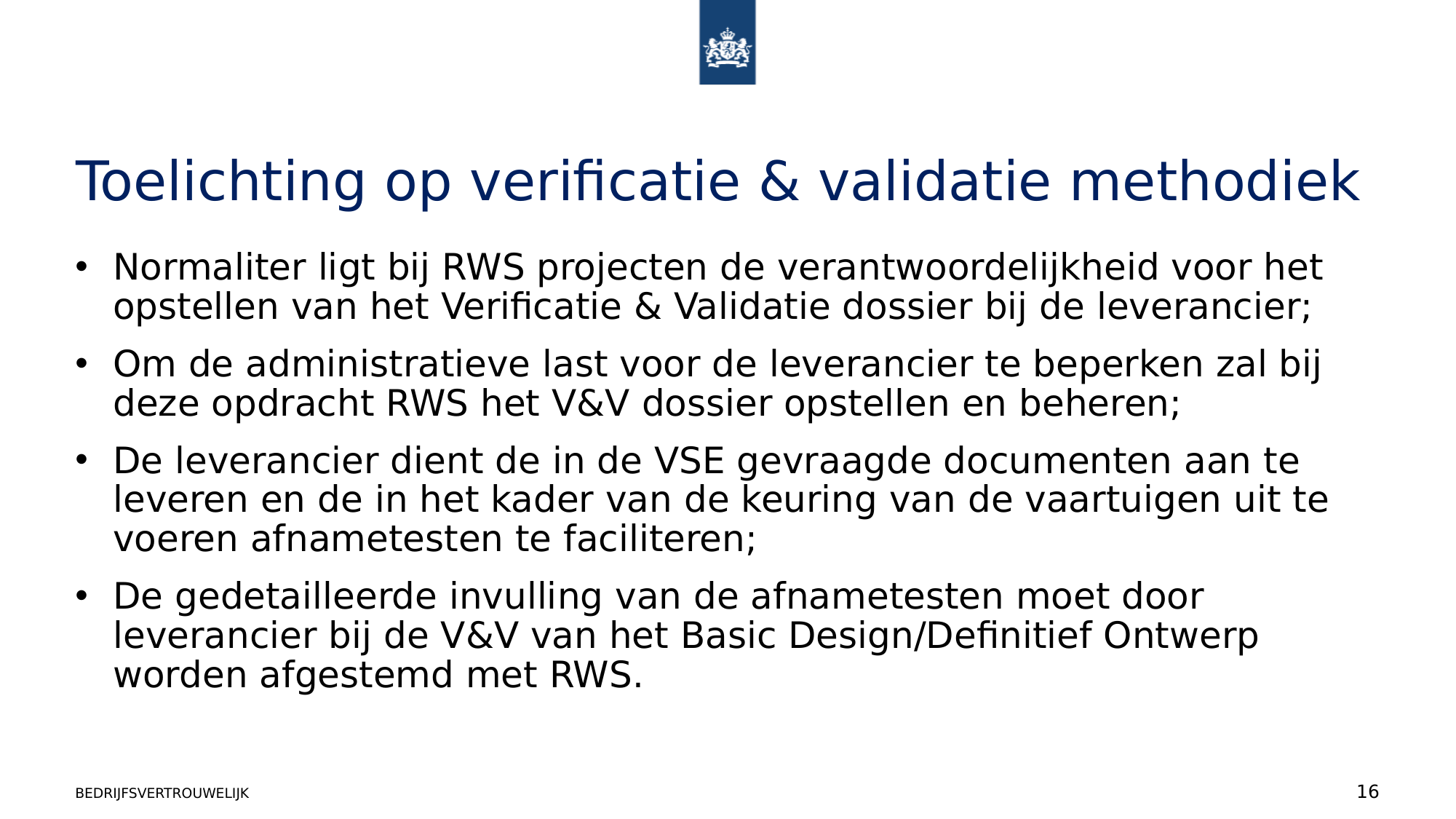

# Toelichting op verificatie & validatie methodiek
Normaliter ligt bij RWS projecten de verantwoordelijkheid voor het opstellen van het Verificatie & Validatie dossier bij de leverancier;
Om de administratieve last voor de leverancier te beperken zal bij deze opdracht RWS het V&V dossier opstellen en beheren;
De leverancier dient de in de VSE gevraagde documenten aan te leveren en de in het kader van de keuring van de vaartuigen uit te voeren afnametesten te faciliteren;
De gedetailleerde invulling van de afnametesten moet door leverancier bij de V&V van het Basic Design/Definitief Ontwerp worden afgestemd met RWS.
BEDRIJFSVERTROUWELIJK
16